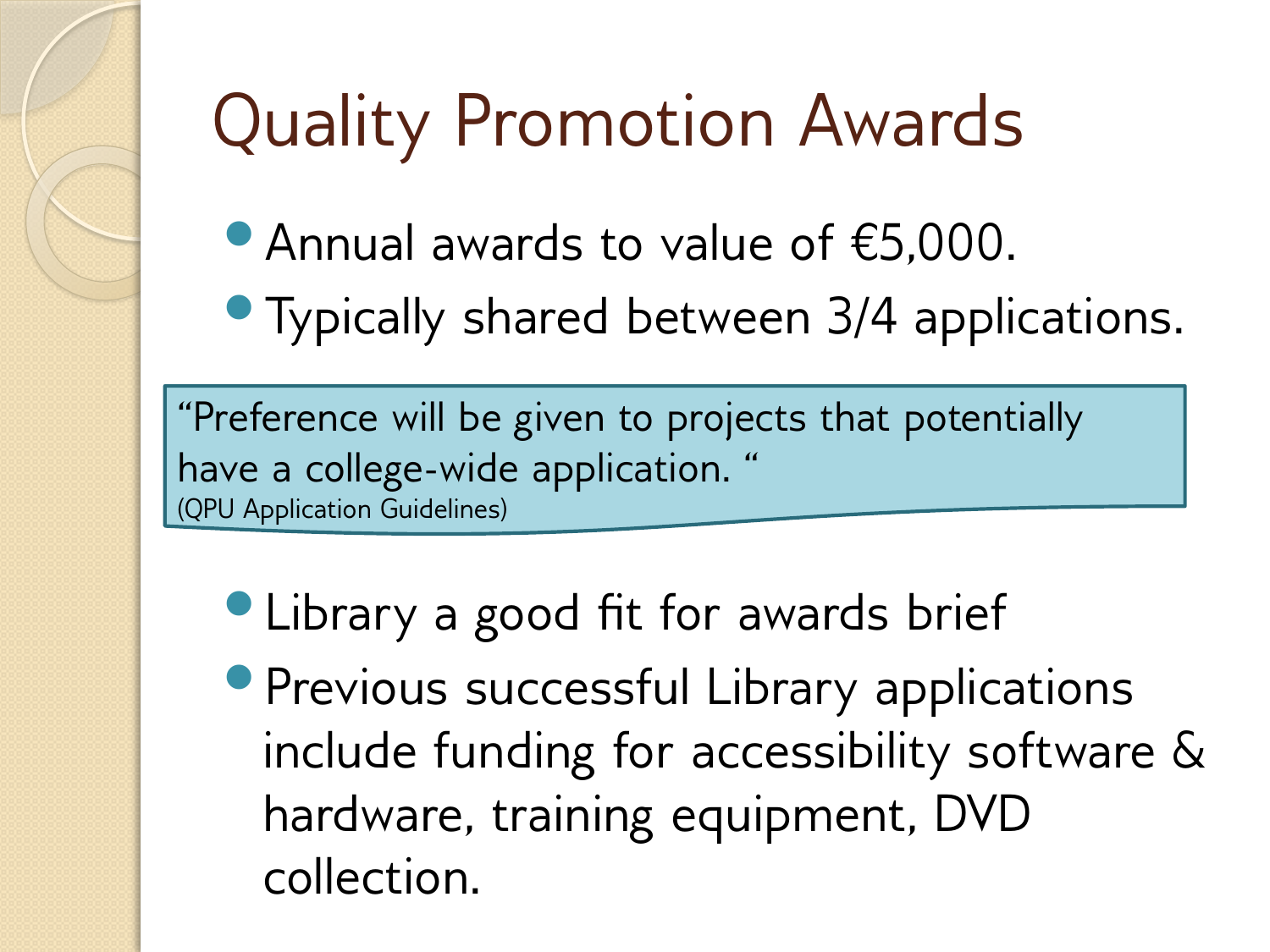

# Quality Promotion Awards
Annual awards to value of €5,000.
Typically shared between 3/4 applications.

Library a good fit for awards brief
Previous successful Library applications include funding for accessibility software & hardware, training equipment, DVD collection.

“Preference will be given to projects that potentially have a college-wide application. “
(QPU Application Guidelines)